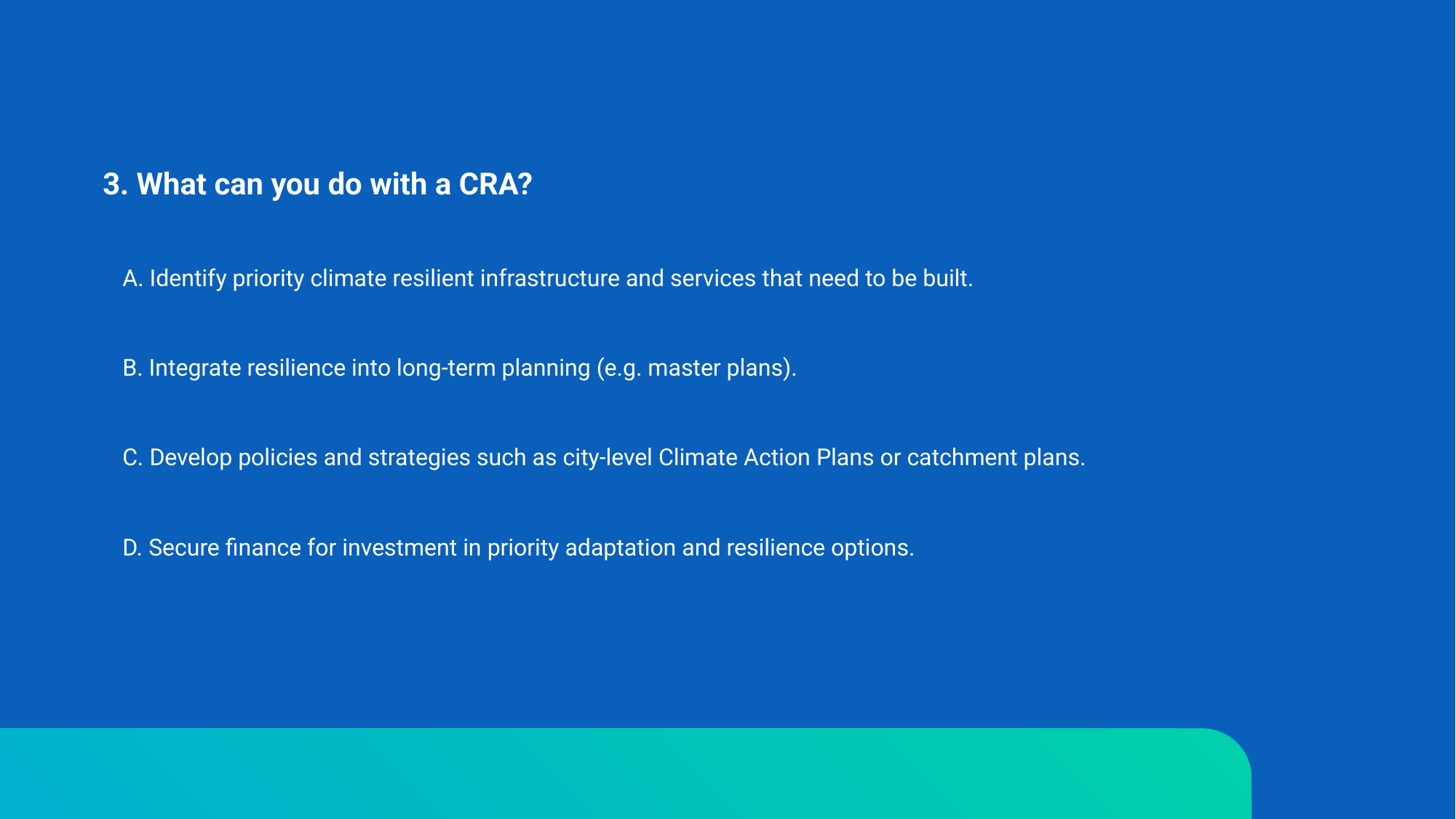

3. What can you do with a CRA?

A. Identify priority climate resilient infrastructure and services that need to be built.

B. Integrate resilience into long-term planning (e.g. master plans).

C. Develop policies and strategies such as city-level Climate Action Plans or catchment plans.

D. Secure finance for investment in priority adaptation and resilience options.